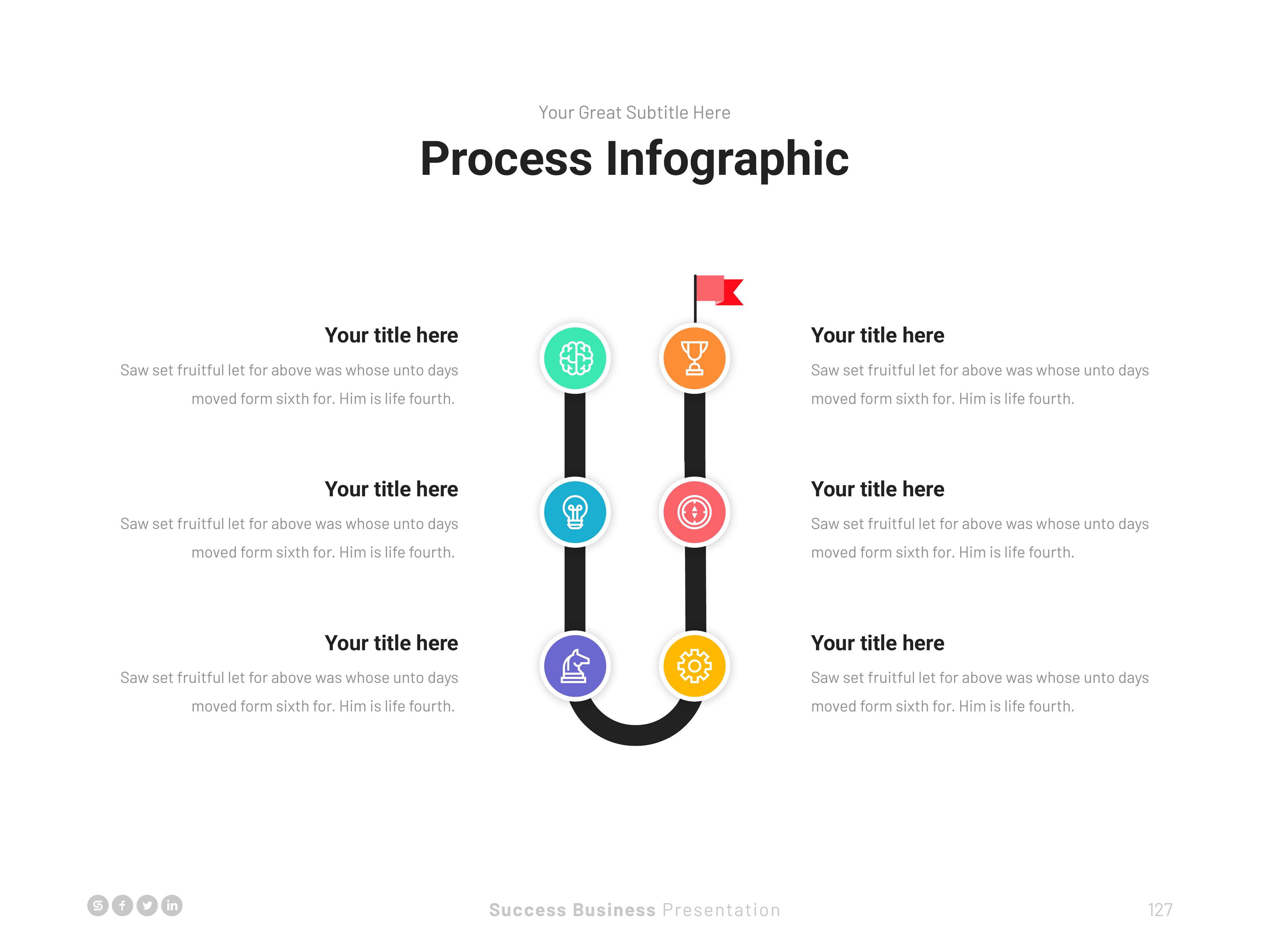

Your Great Subtitle Here
Process Infographic

Your title here
Saw set fruitful let for above was whose unto days moved form sixth for. Him is life fourth.
Your title here
Saw set fruitful let for above was whose unto days moved form sixth for. Him is life fourth.

Your title here
Saw set fruitful let for above was whose unto days moved form sixth for. Him is life fourth.
Your title here
Saw set fruitful let for above was whose unto days moved form sixth for. Him is life fourth.

Your title here
Saw set fruitful let for above was whose unto days moved form sixth for. Him is life fourth.
Your title here
Saw set fruitful let for above was whose unto days moved form sixth for. Him is life fourth.